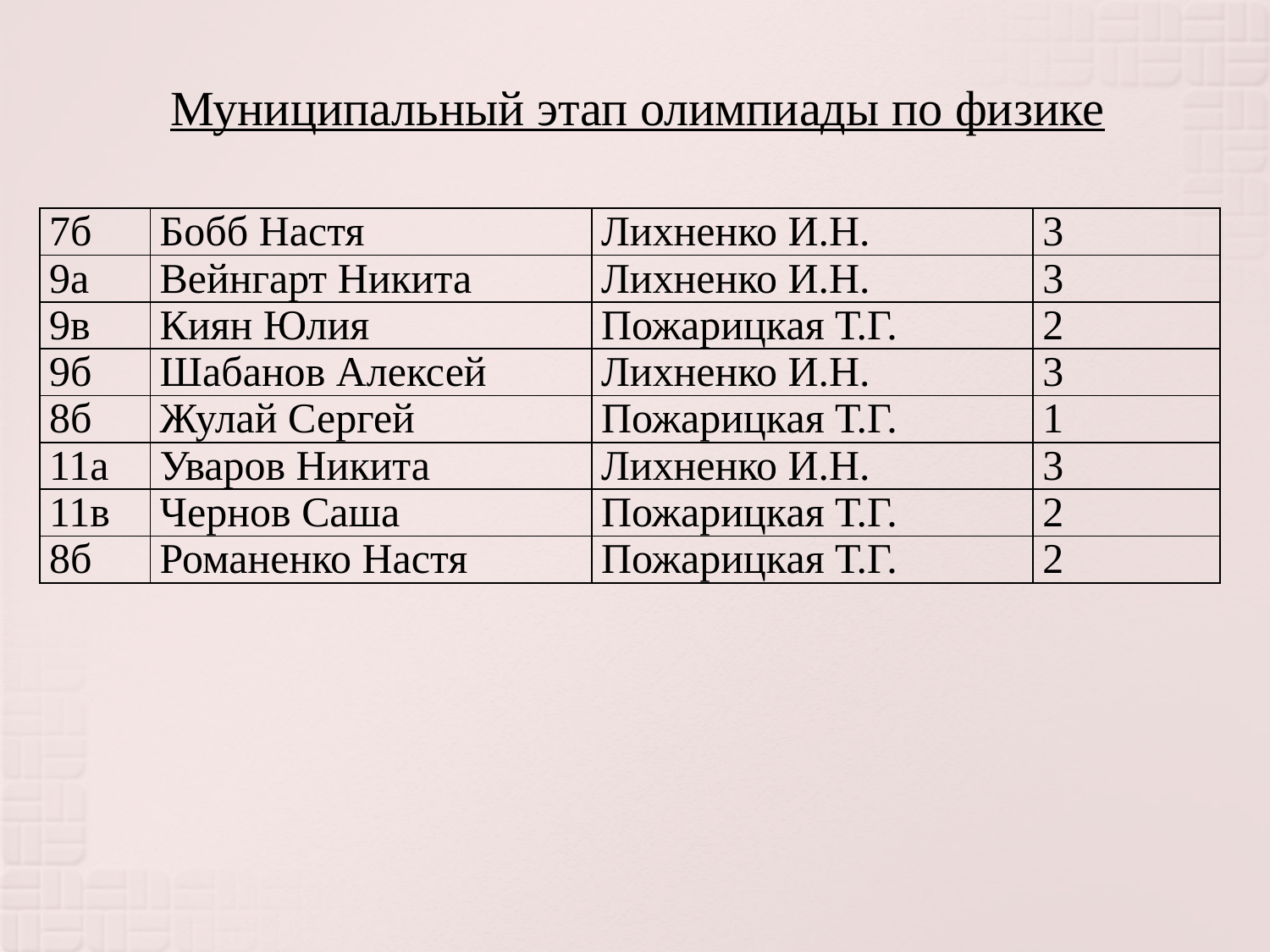

Муниципальный этап олимпиады по физике
| 7б | Бобб Настя | Лихненко И.Н. | 3 |
| --- | --- | --- | --- |
| 9а | Вейнгарт Никита | Лихненко И.Н. | 3 |
| 9в | Киян Юлия | Пожарицкая Т.Г. | 2 |
| 9б | Шабанов Алексей | Лихненко И.Н. | 3 |
| 8б | Жулай Сергей | Пожарицкая Т.Г. | 1 |
| 11а | Уваров Никита | Лихненко И.Н. | 3 |
| 11в | Чернов Саша | Пожарицкая Т.Г. | 2 |
| 8б | Романенко Настя | Пожарицкая Т.Г. | 2 |